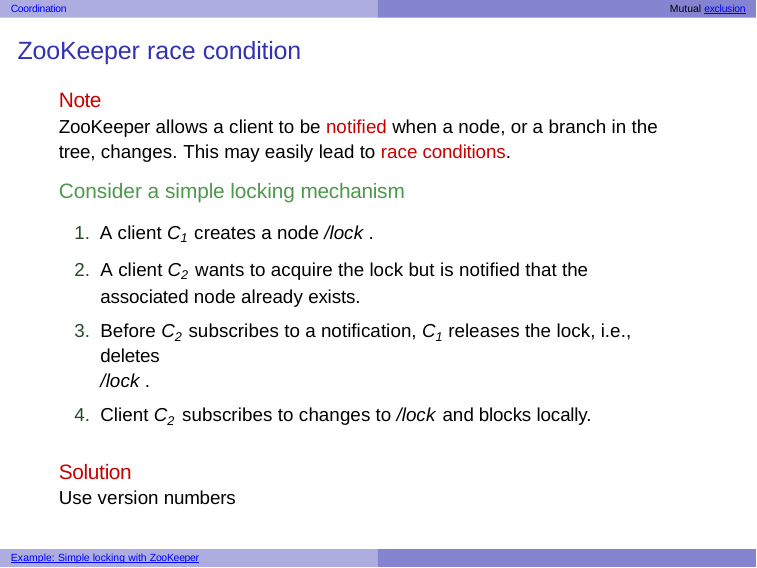

Coordination	Mutual exclusion
# ZooKeeper race condition
Note
ZooKeeper allows a client to be notified when a node, or a branch in the tree, changes. This may easily lead to race conditions.
Consider a simple locking mechanism
A client C1 creates a node /lock .
A client C2 wants to acquire the lock but is notified that the associated node already exists.
Before C2 subscribes to a notification, C1 releases the lock, i.e., deletes
/lock .
Client C2 subscribes to changes to /lock and blocks locally.

Solution
Use version numbers

Example: Simple locking with ZooKeeper